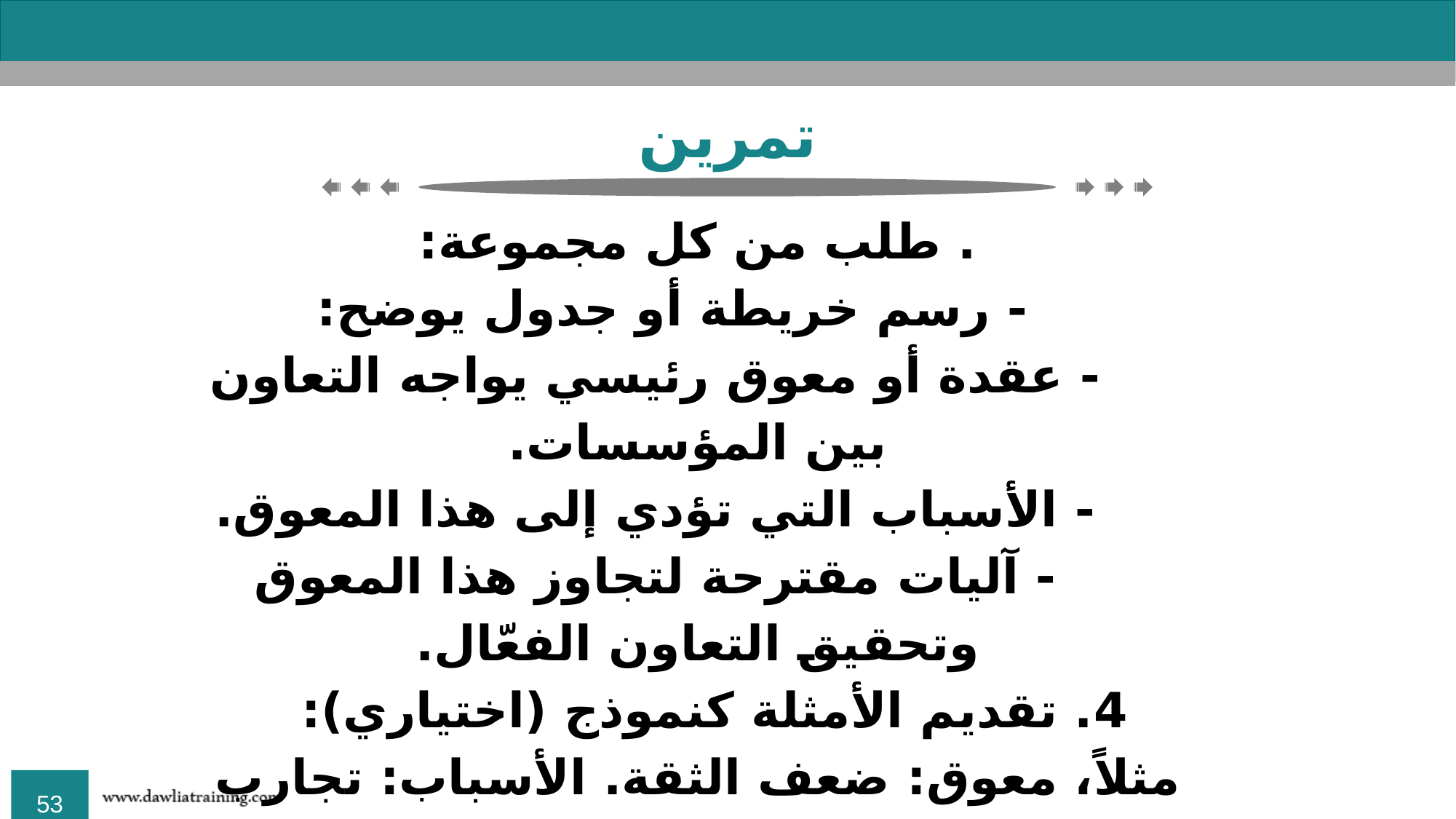

تمرين

. طلب من كل مجموعة:
   - رسم خريطة أو جدول يوضح:
     - عقدة أو معوق رئيسي يواجه التعاون بين المؤسسات.
     - الأسباب التي تؤدي إلى هذا المعوق.
     - آليات مقترحة لتجاوز هذا المعوق وتحقيق التعاون الفعّال.
4. تقديم الأمثلة كنموذج (اختياري):
مثلاً، معوق: ضعف الثقة. الأسباب: تجارب سابقة سلبية، سوء الفهم. الحلول: بناء علاقات شخصية، اللقاءات المستمرة، وضع اتفاقيات واضحة.